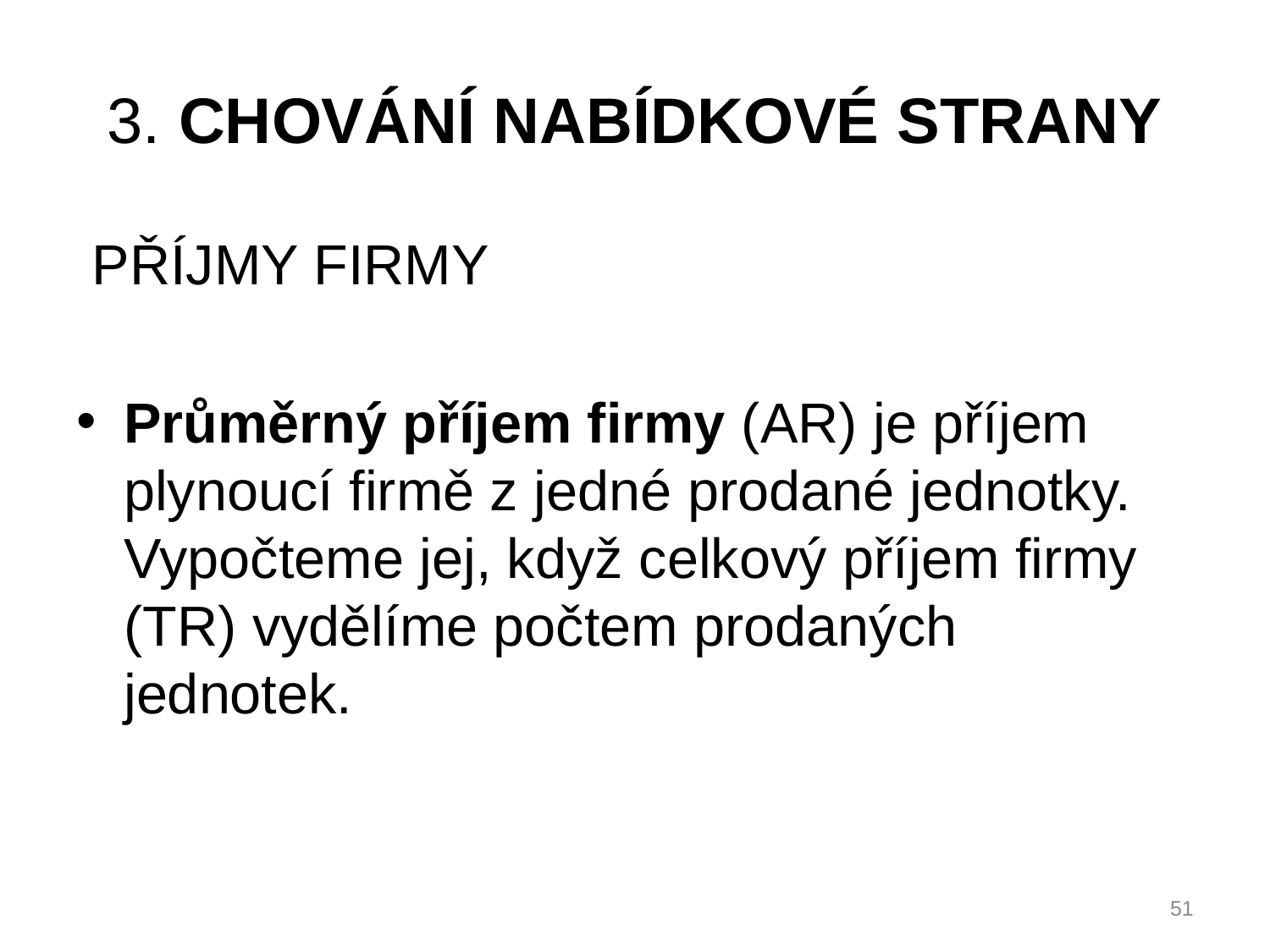

# 3. chování NABÍDKOVÉ strany
PŘÍJMY FIRMY

Průměrný příjem firmy (AR) je příjem plynoucí firmě z jedné prodané jednotky. Vypočteme jej, když celkový příjem firmy (TR) vydělíme počtem prodaných jednotek.
51